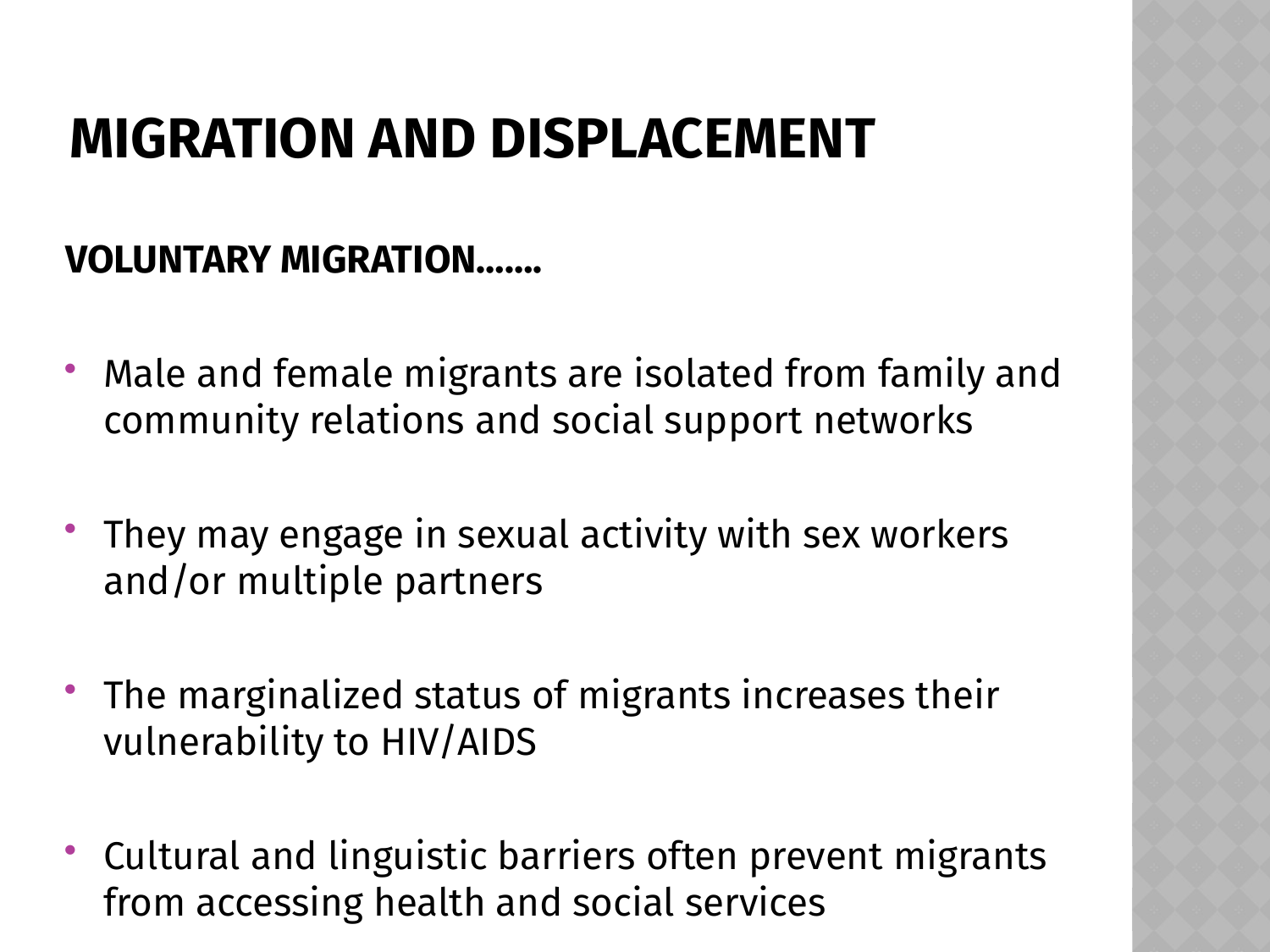

# MIGRATION AND DISPLACEMENT

VOLUNTARY MIGRATION…….

Male and female migrants are isolated from family and community relations and social support networks

They may engage in sexual activity with sex workers and/or multiple partners

The marginalized status of migrants increases their vulnerability to HIV/AIDS

Cultural and linguistic barriers often prevent migrants from accessing health and social services